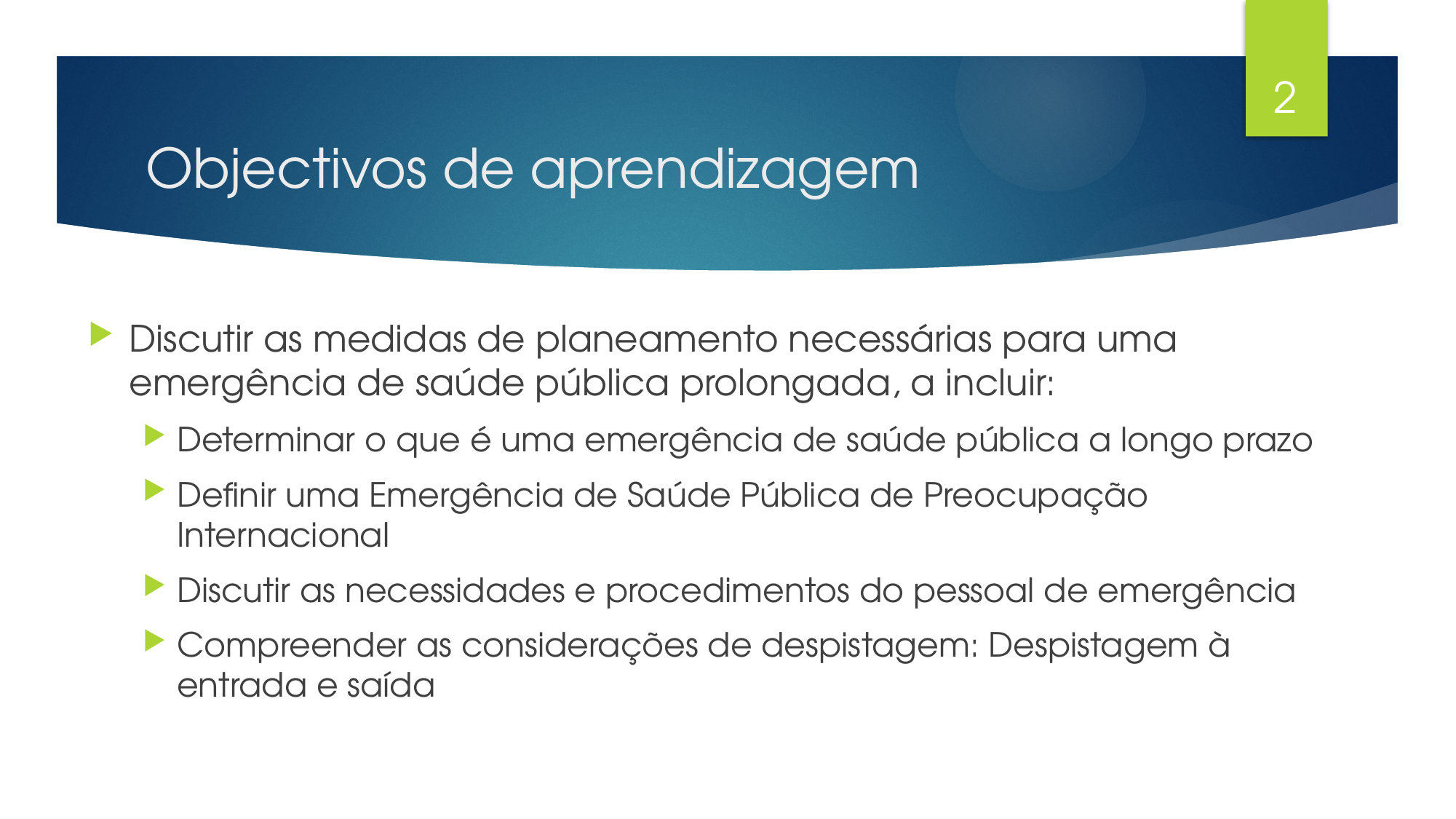

2
# Objectivos de aprendizagem
Discutir as medidas de planeamento necessárias para uma emergência de saúde pública prolongada, a incluir:
Determinar o que é uma emergência de saúde pública a longo prazo
Definir uma Emergência de Saúde Pública de Preocupação Internacional
Discutir as necessidades e procedimentos do pessoal de emergência
Compreender as considerações de despistagem: Despistagem à entrada e saída